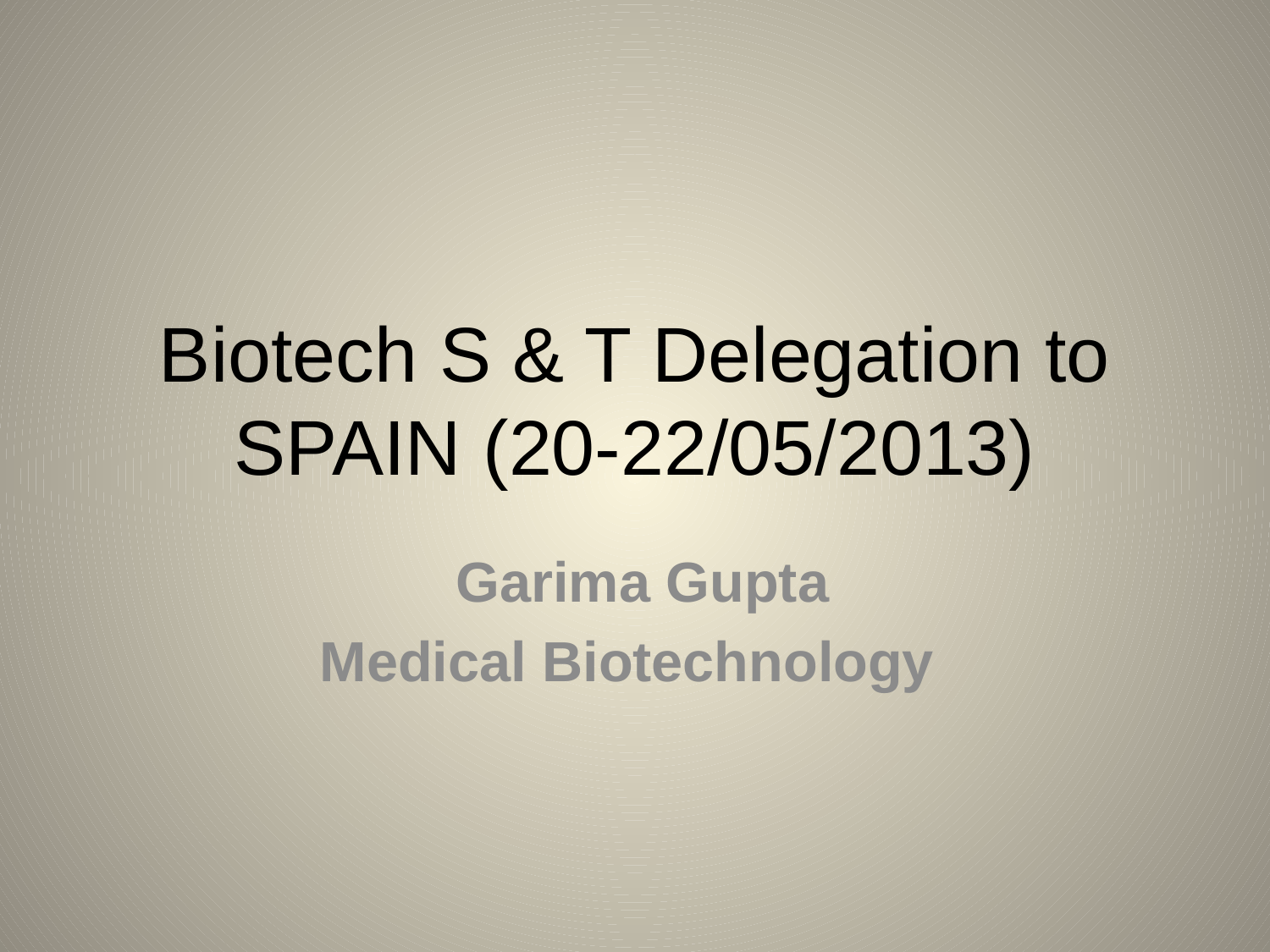

# Biotech S & T Delegation to SPAIN (20-22/05/2013)
 Garima Gupta
Medical Biotechnology